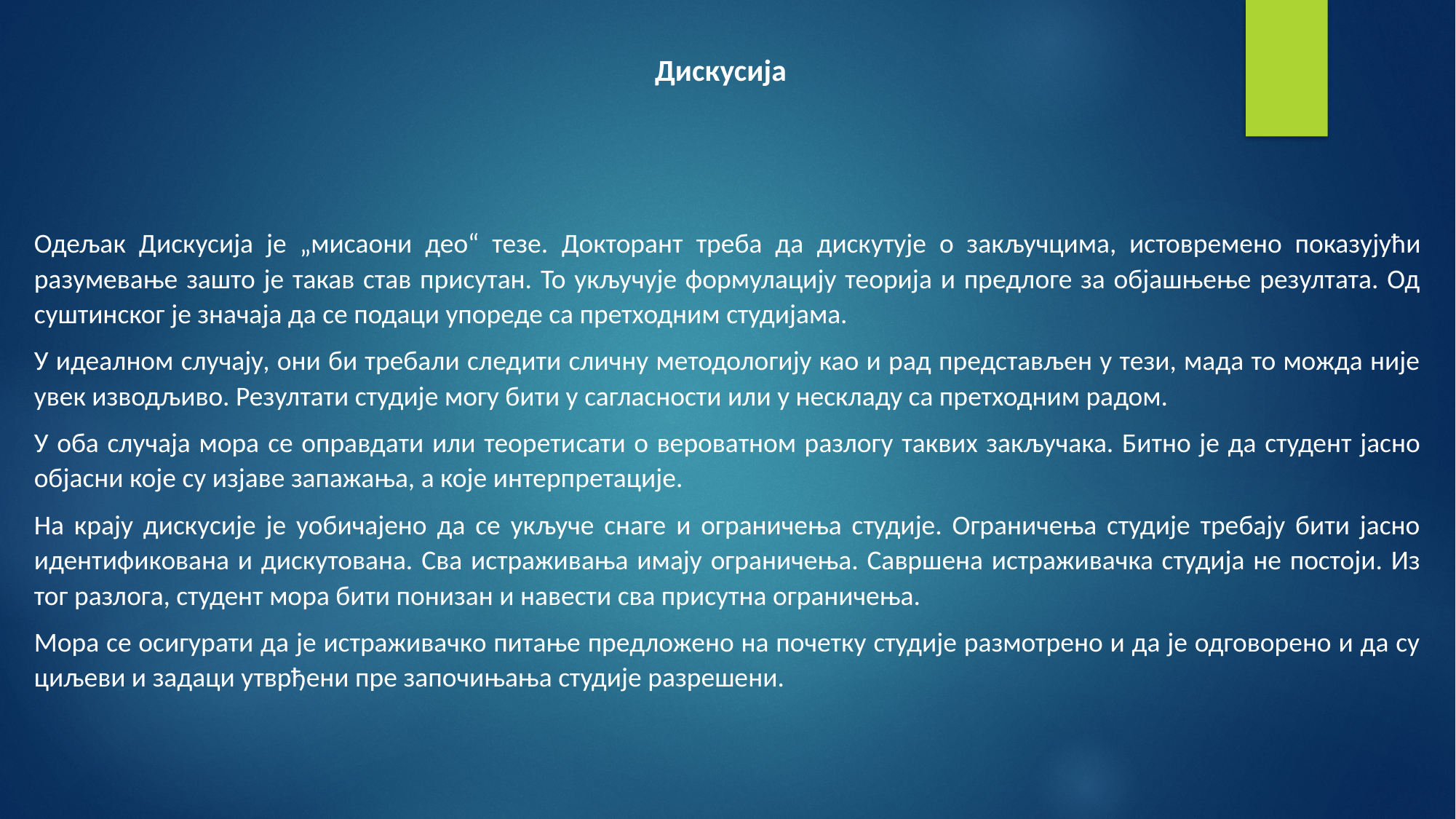

Дискусија
Одељак Дискусија је „мисаони део“ тезе. Докторант треба да дискутује о закључцима, истовремено показујући разумевање зашто је такав став присутан. То укључује формулацију теорија и предлоге за објашњење резултата. Од суштинског је значаја да се подаци упореде са претходним студијама.
У идеалном случају, они би требали следити сличну методологију као и рад представљен у тези, мада то можда није увек изводљиво. Резултати студије могу бити у сагласности или у нескладу са претходним радом.
У оба случаја мора се оправдати или теоретисати о вероватном разлогу таквих закључака. Битно је да студент јасно објасни које су изјаве запажања, а које интерпретације.
На крају дискусије је уобичајено да се укључе снаге и ограничења студије. Ограничења студије требају бити јасно идентификована и дискутована. Сва истраживања имају ограничења. Савршена истраживачка студија не постоји. Из тог разлога, студент мора бити понизан и навести сва присутна ограничења.
Мора се осигурати да је истраживачко питање предложено на почетку студије размотрено и да је одговорено и да су циљеви и задаци утврђени пре започињања студије разрешени.